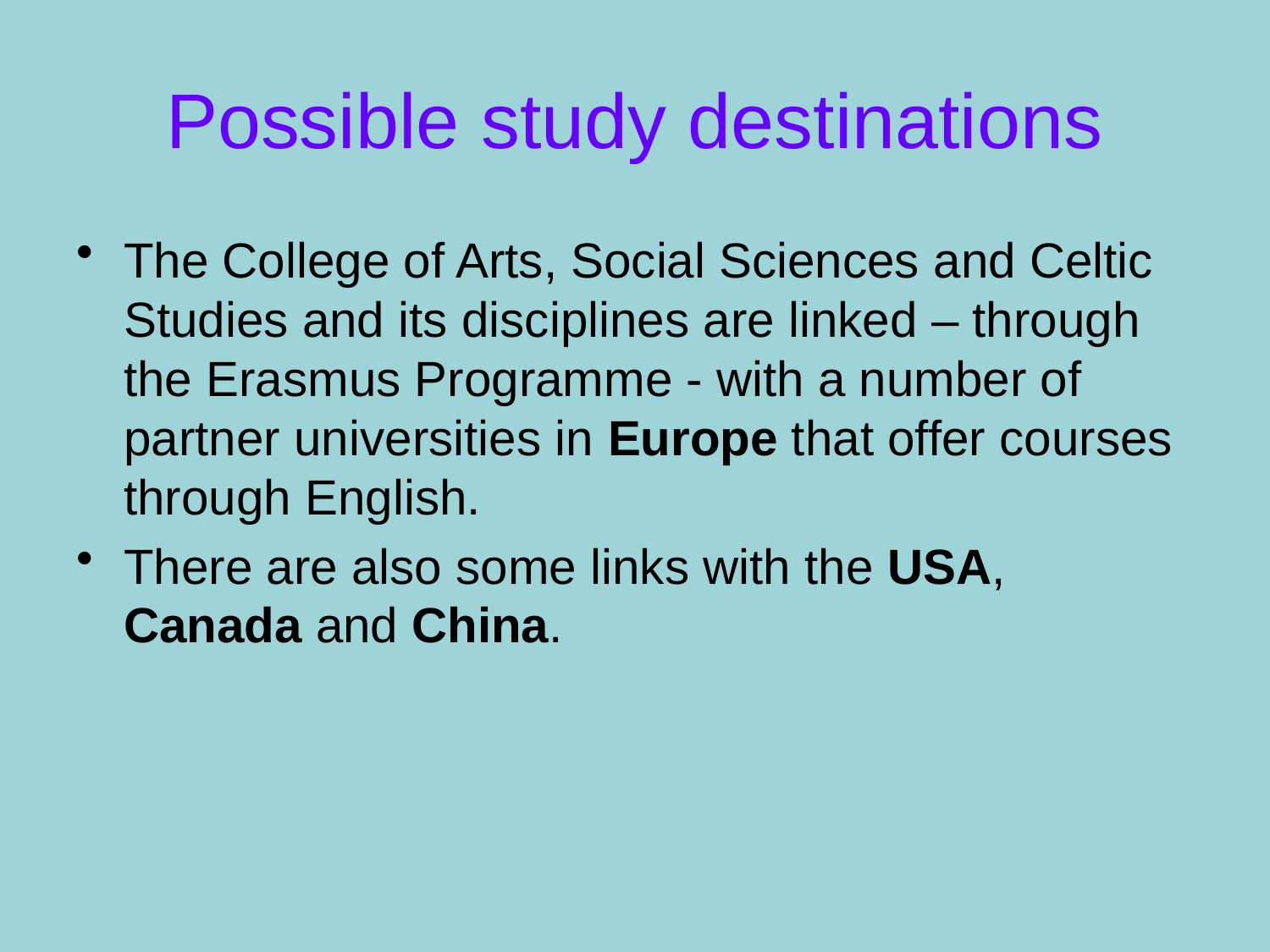

# Possible study destinations
The College of Arts, Social Sciences and Celtic Studies and its disciplines are linked – through the Erasmus Programme - with a number of partner universities in Europe that offer courses through English.
There are also some links with the USA, Canada and China.